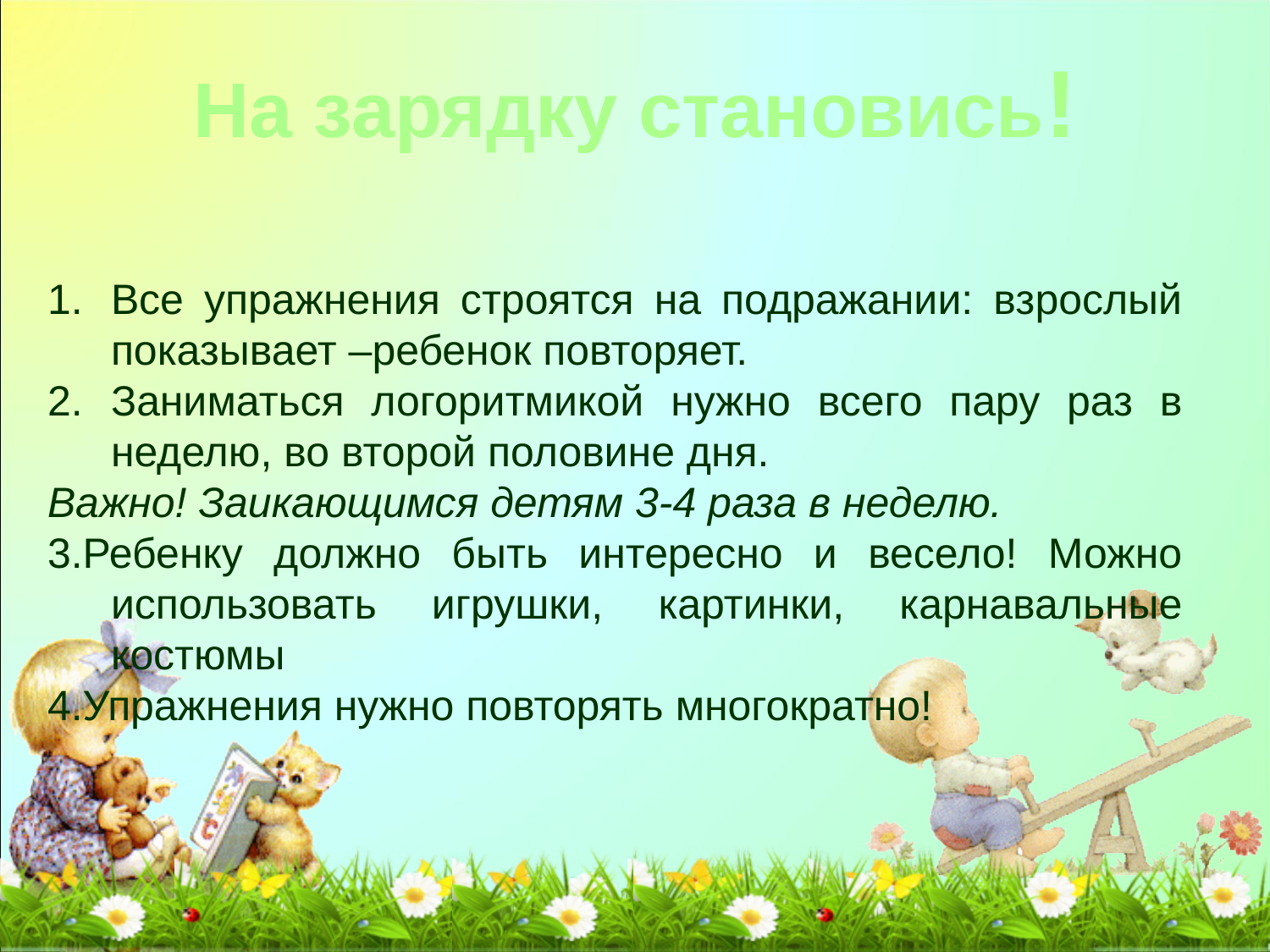

На зарядку становись!
#
Все упражнения строятся на подражании: взрослый показывает –ребенок повторяет.
Заниматься логоритмикой нужно всего пару раз в неделю, во второй половине дня.
Важно! Заикающимся детям 3-4 раза в неделю.
3.Ребенку должно быть интересно и весело! Можно использовать игрушки, картинки, карнавальные костюмы
4.Упражнения нужно повторять многократно!